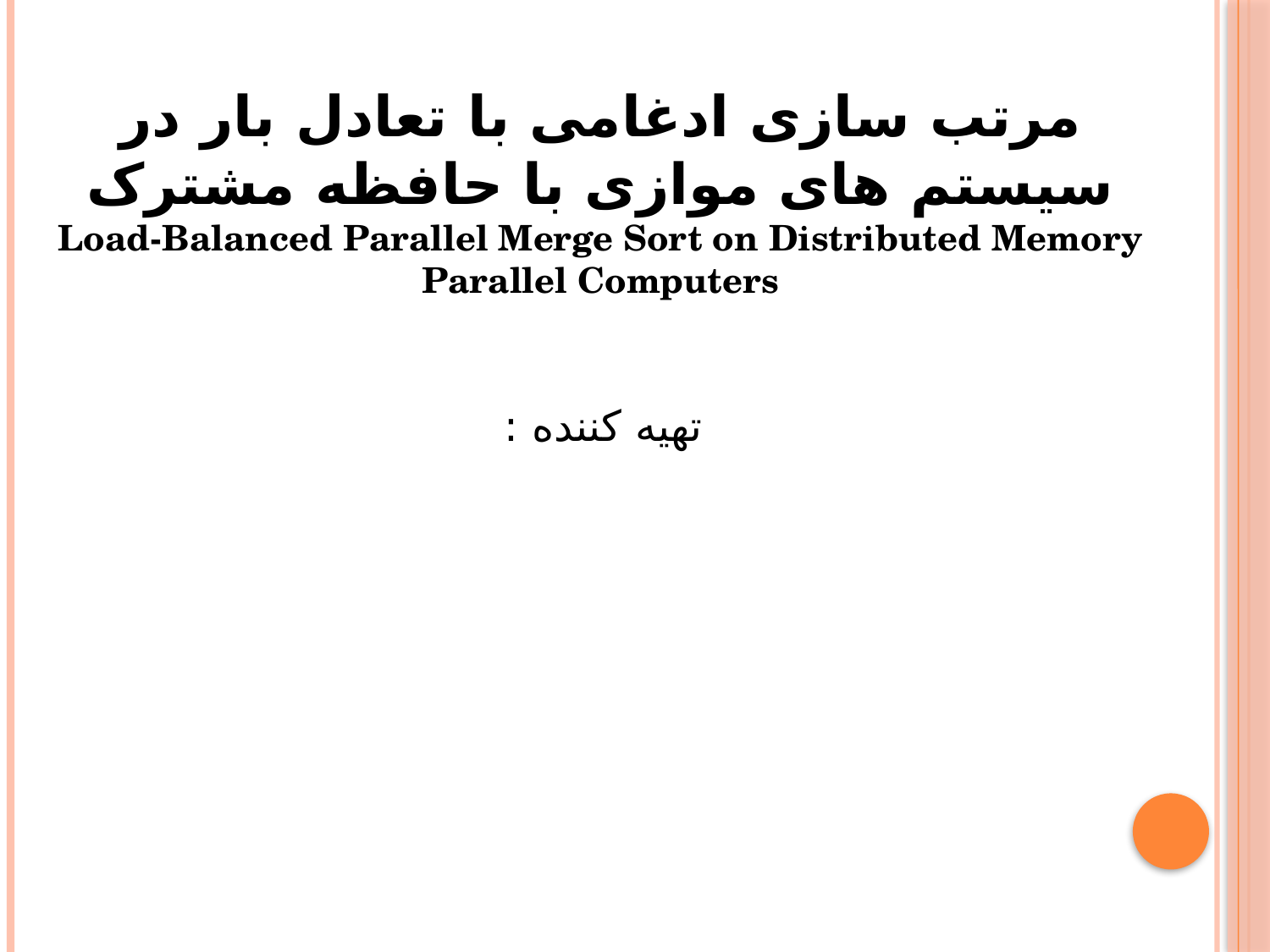

مرتب سازی ادغامی با تعادل بار در سیستم های موازی با حافظه مشترک
Load-Balanced Parallel Merge Sort on Distributed Memory Parallel Computers
تهیه کننده :